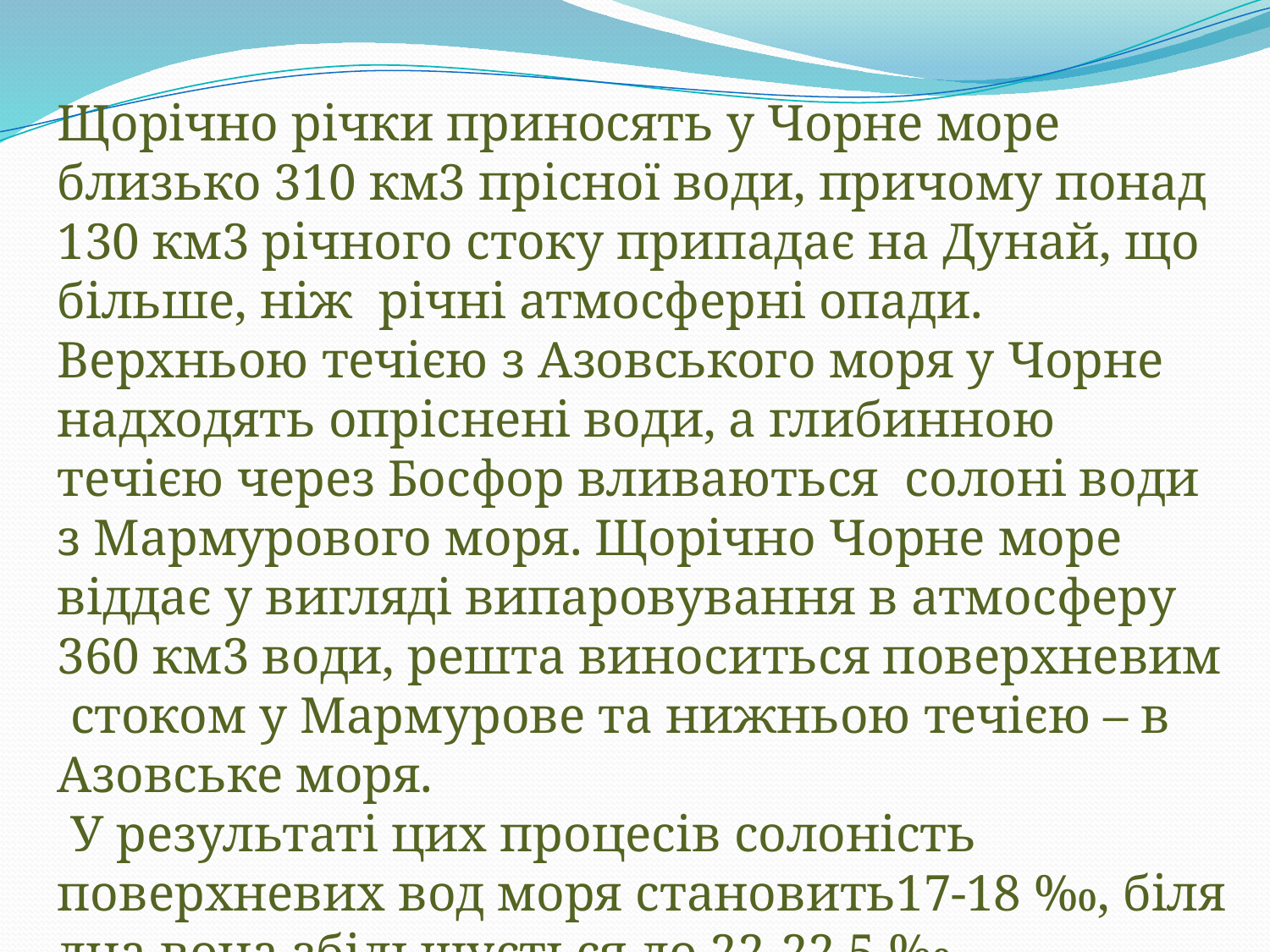

Щорічно річки приносять у Чорне море близько 310 км3 прісної води, причому понад 130 км3 річного стоку припадає на Дунай, що більше, ніж  річні атмосферні опади. Верхньою течією з Азовського моря у Чорне надходять опріснені води, а глибинною течією через Босфор вливаються  солоні води з Мармурового моря. Щорічно Чорне море віддає у вигляді випаровування в атмосферу 360 км3 води, решта виноситься поверхневим  стоком у Мармурове та нижньою течією – в Азовське моря.
 У результаті цих процесів солоність поверхневих вод моря становить17-18 ‰, біля дна вона збільшується до 22-22,5 ‰.